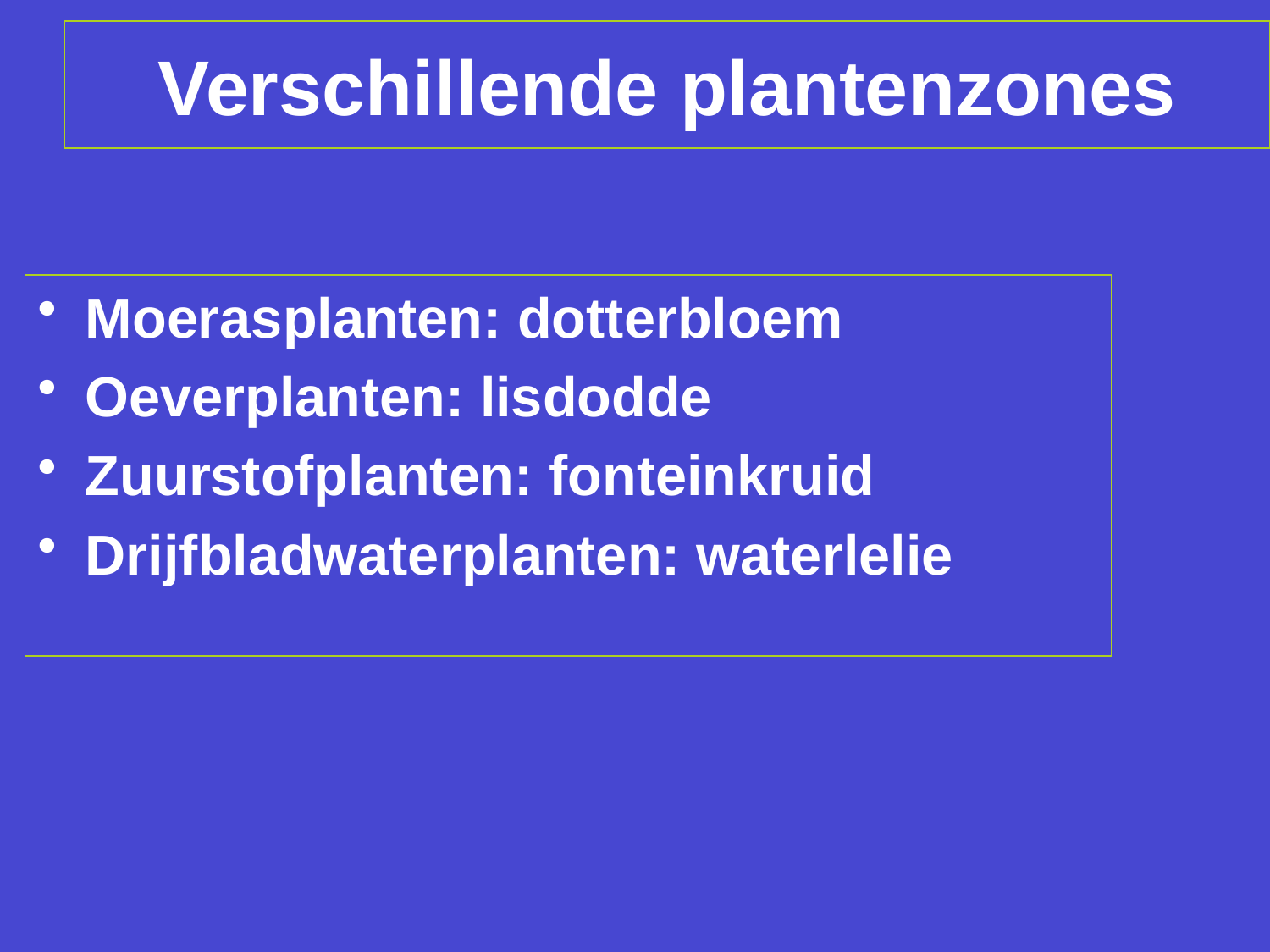

# Verschillende plantenzones
Moerasplanten: dotterbloem
Oeverplanten: lisdodde
Zuurstofplanten: fonteinkruid
Drijfbladwaterplanten: waterlelie